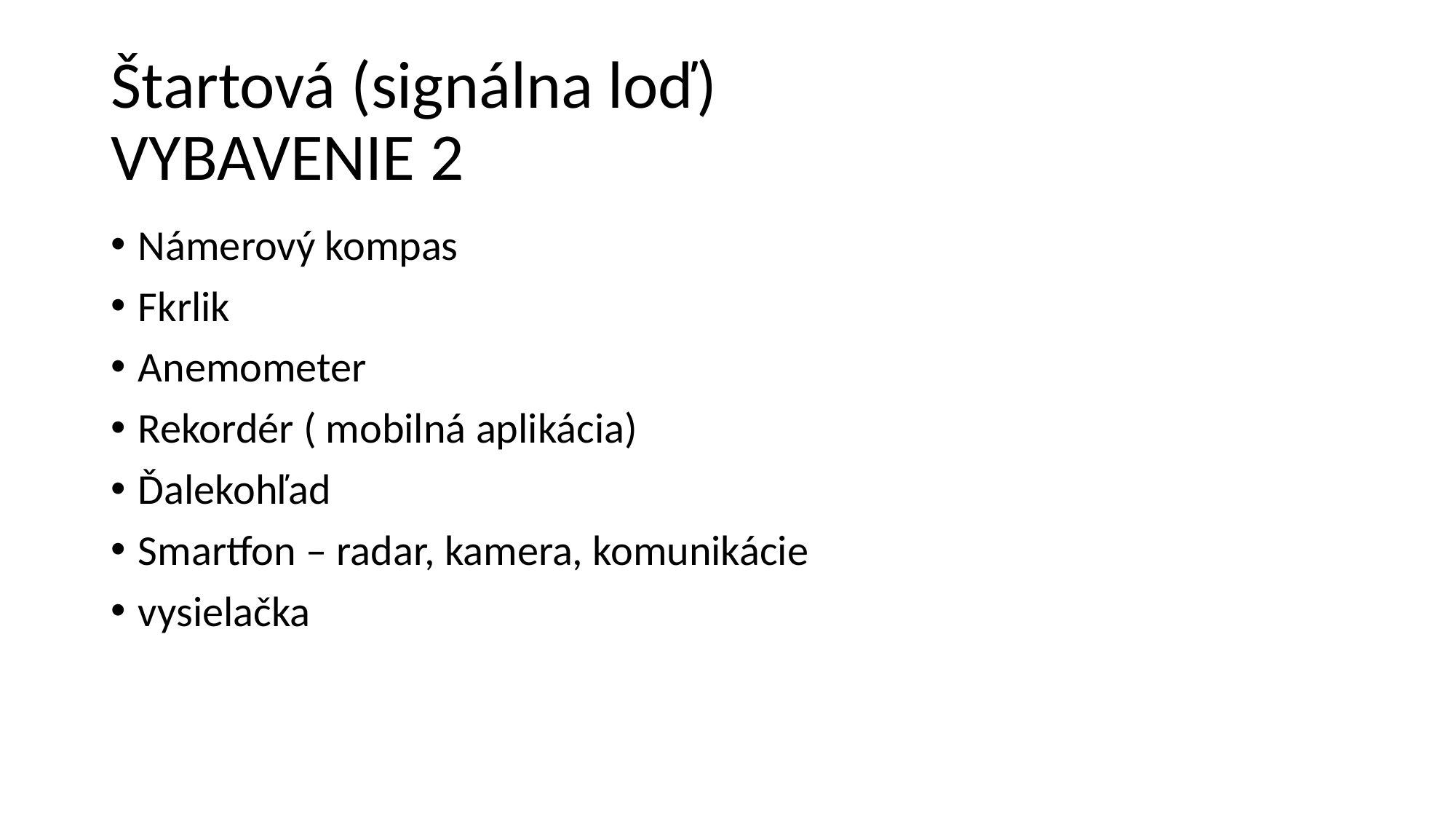

# Štartová (signálna loď) VYBAVENIE 2
Námerový kompas
Fkrlik
Anemometer
Rekordér ( mobilná aplikácia)
Ďalekohľad
Smartfon – radar, kamera, komunikácie
vysielačka